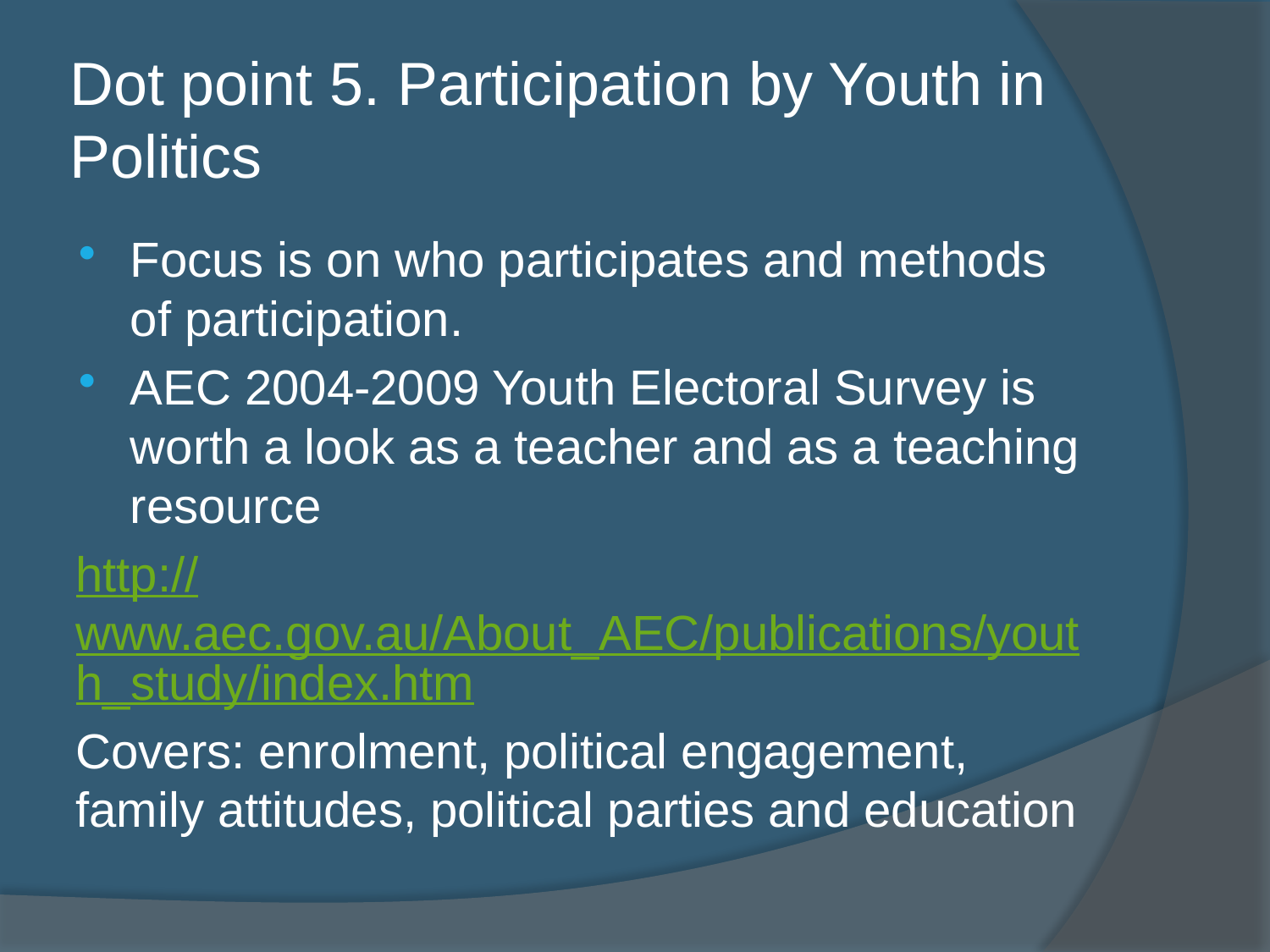

# Dot point 5. Participation by Youth in Politics
Focus is on who participates and methods of participation.
AEC 2004-2009 Youth Electoral Survey is worth a look as a teacher and as a teaching resource
http://www.aec.gov.au/About_AEC/publications/youth_study/index.htm
Covers: enrolment, political engagement, family attitudes, political parties and education